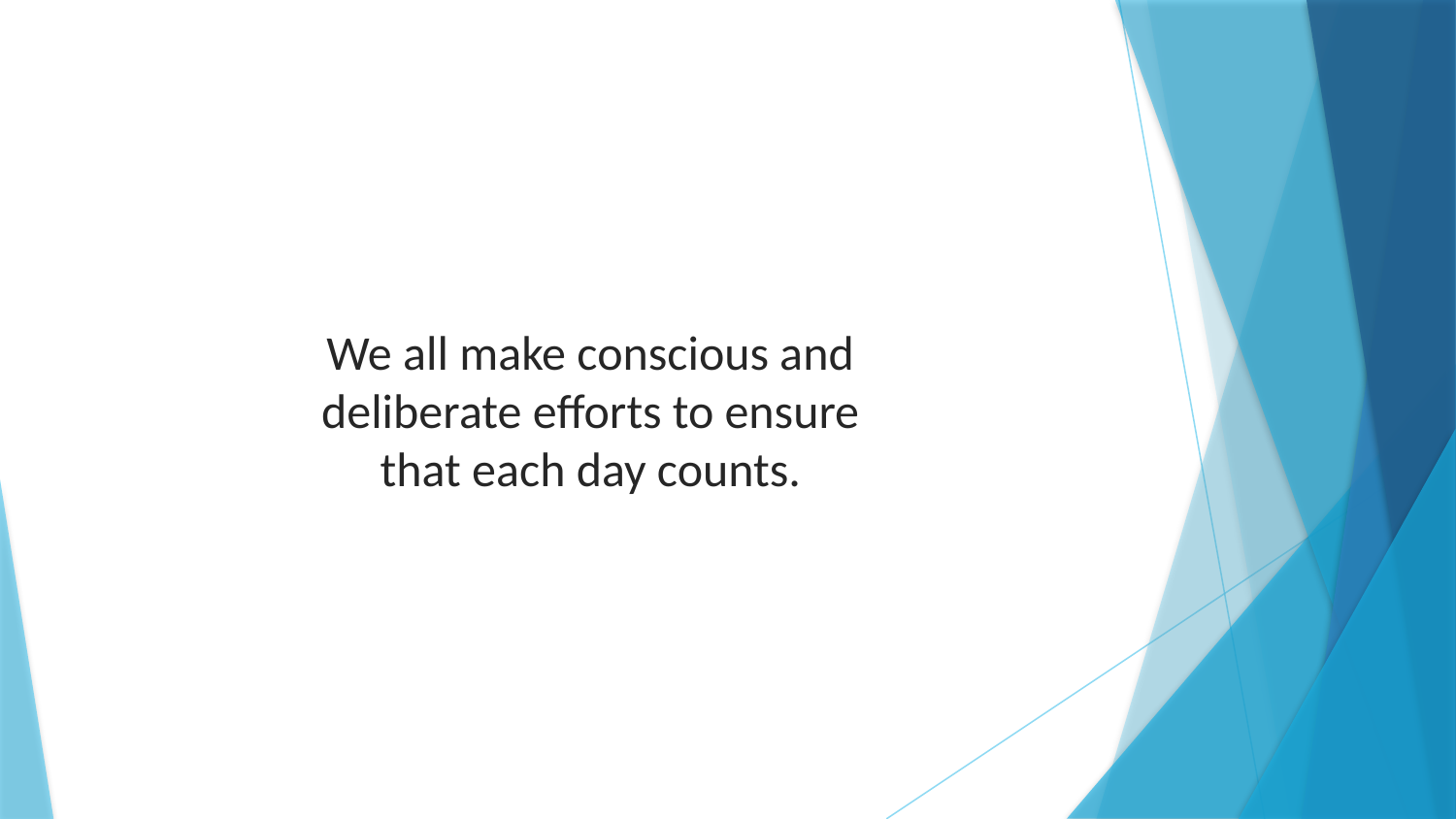

We all make conscious and deliberate efforts to ensure that each day counts.